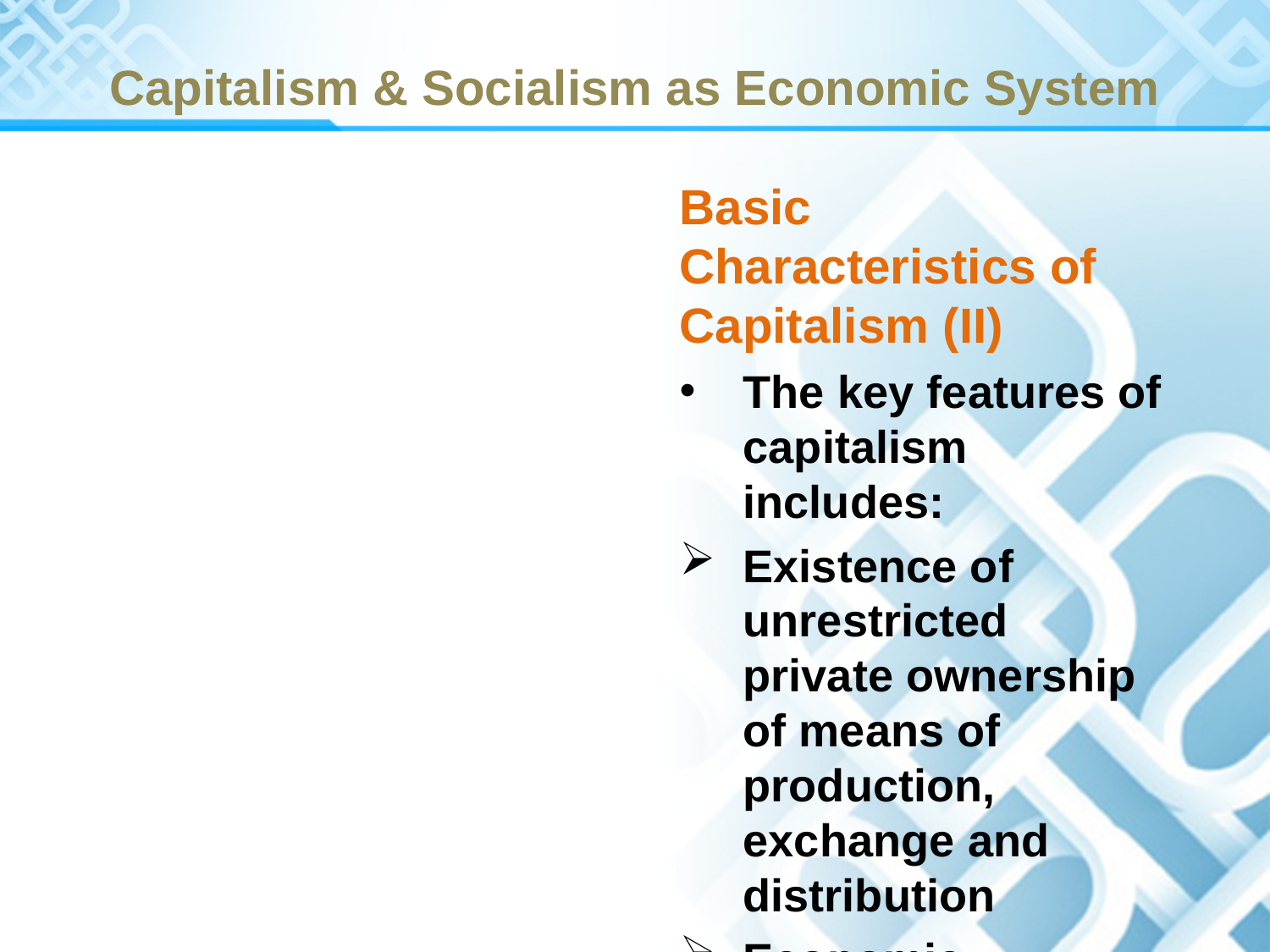

# Capitalism & Socialism as Economic System
Basic Characteristics of Capitalism (II)
The key features of capitalism includes:
Existence of unrestricted private ownership of means of production, exchange and distribution
Economic Freedom